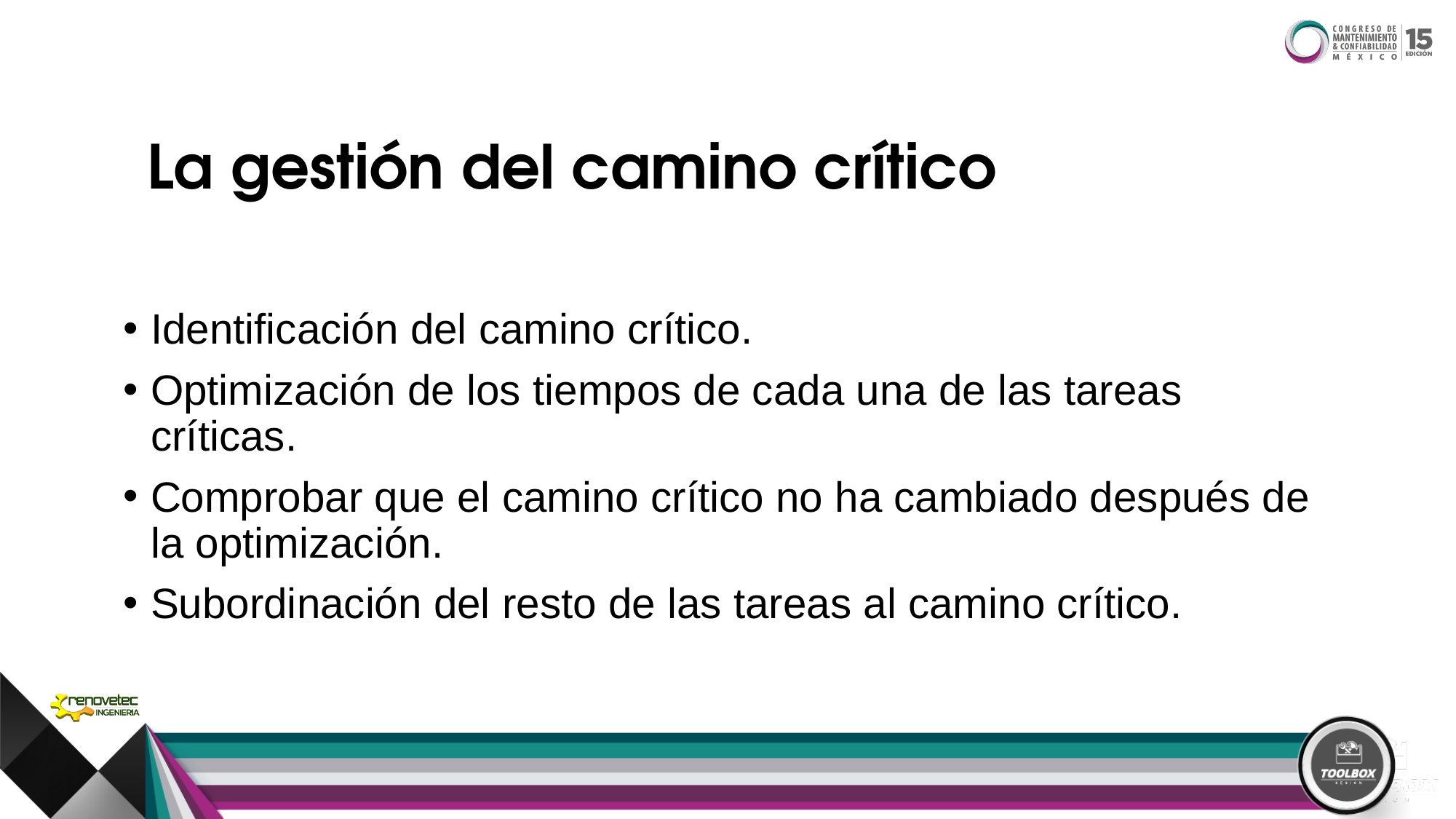

# La gestión del camino crítico
Identificación del camino crítico.
Optimización de los tiempos de cada una de las tareas críticas.
Comprobar que el camino crítico no ha cambiado después de la optimización.
Subordinación del resto de las tareas al camino crítico.